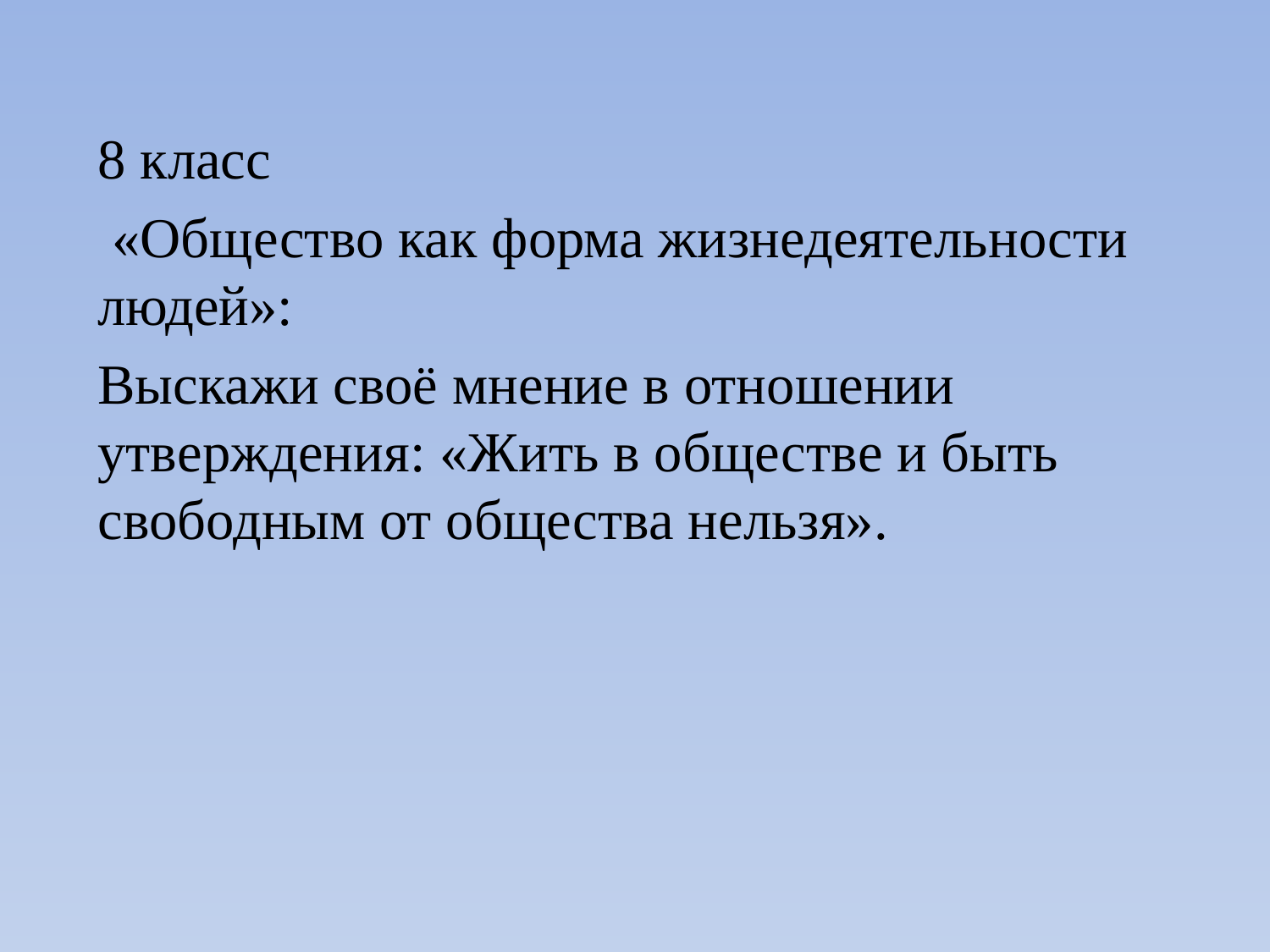

8 класс
 «Общество как форма жизнедеятельности людей»:
Выскажи своё мнение в отношении утверждения: «Жить в обществе и быть свободным от общества нельзя».